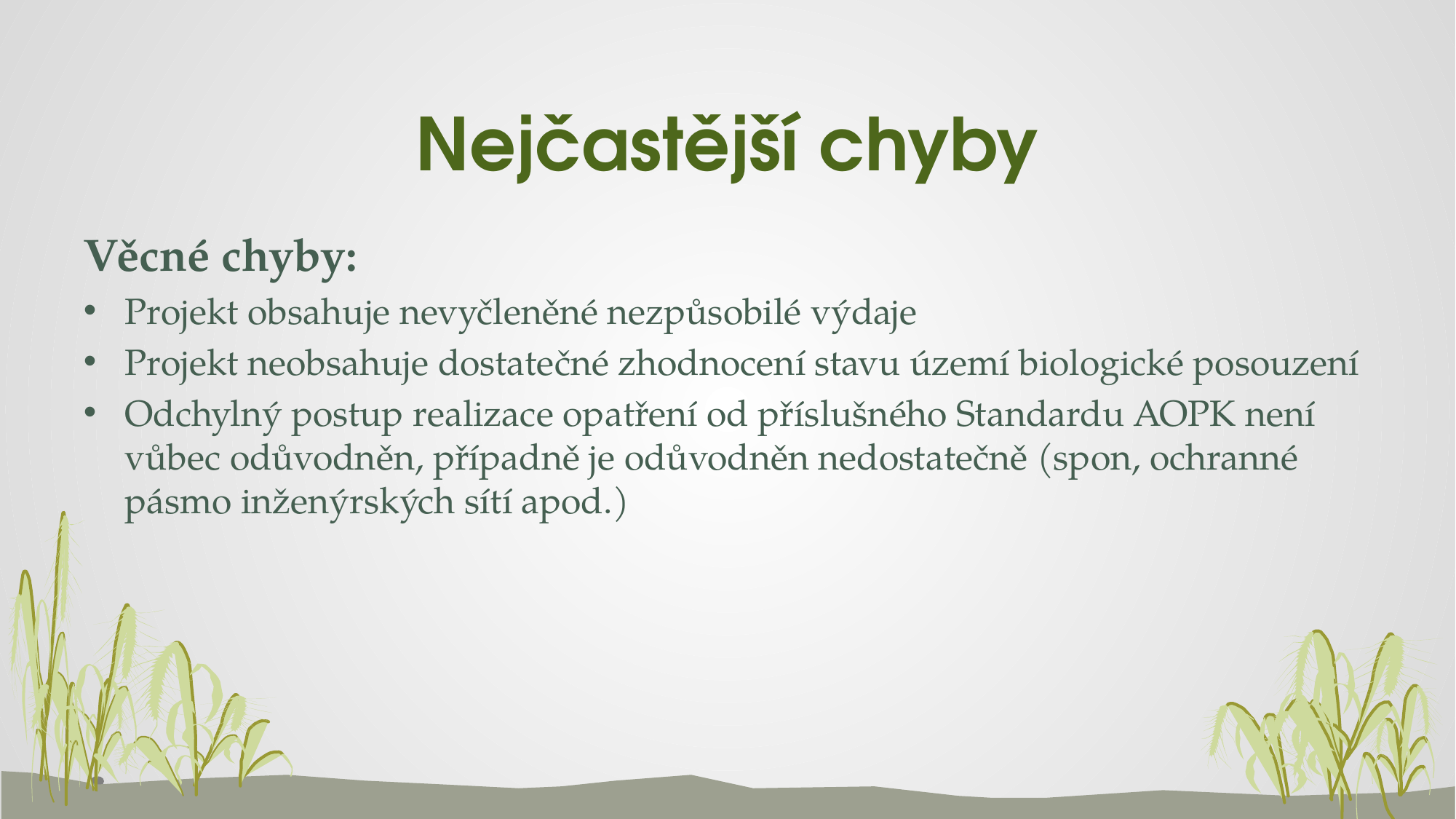

# Nejčastější chyby
Věcné chyby:
Projekt obsahuje nevyčleněné nezpůsobilé výdaje
Projekt neobsahuje dostatečné zhodnocení stavu území biologické posouzení
Odchylný postup realizace opatření od příslušného Standardu AOPK není vůbec odůvodněn, případně je odůvodněn nedostatečně (spon, ochranné pásmo inženýrských sítí apod.)